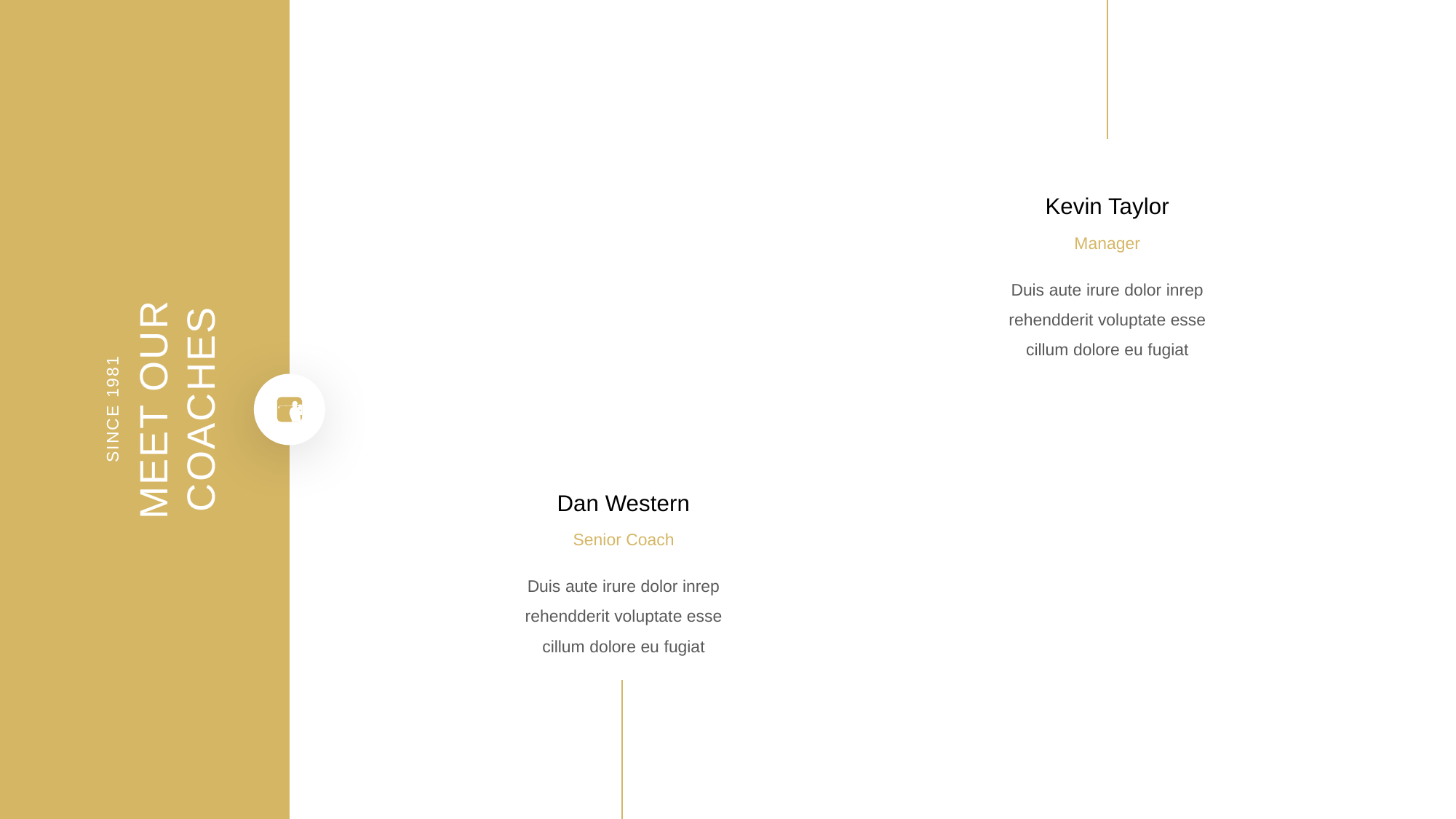

Kevin Taylor
MEET OUR COACHES
SINCE 1981
Manager
Duis aute irure dolor inrep rehendderit voluptate esse cillum dolore eu fugiat

Dan Western
Senior Coach
Duis aute irure dolor inrep rehendderit voluptate esse cillum dolore eu fugiat